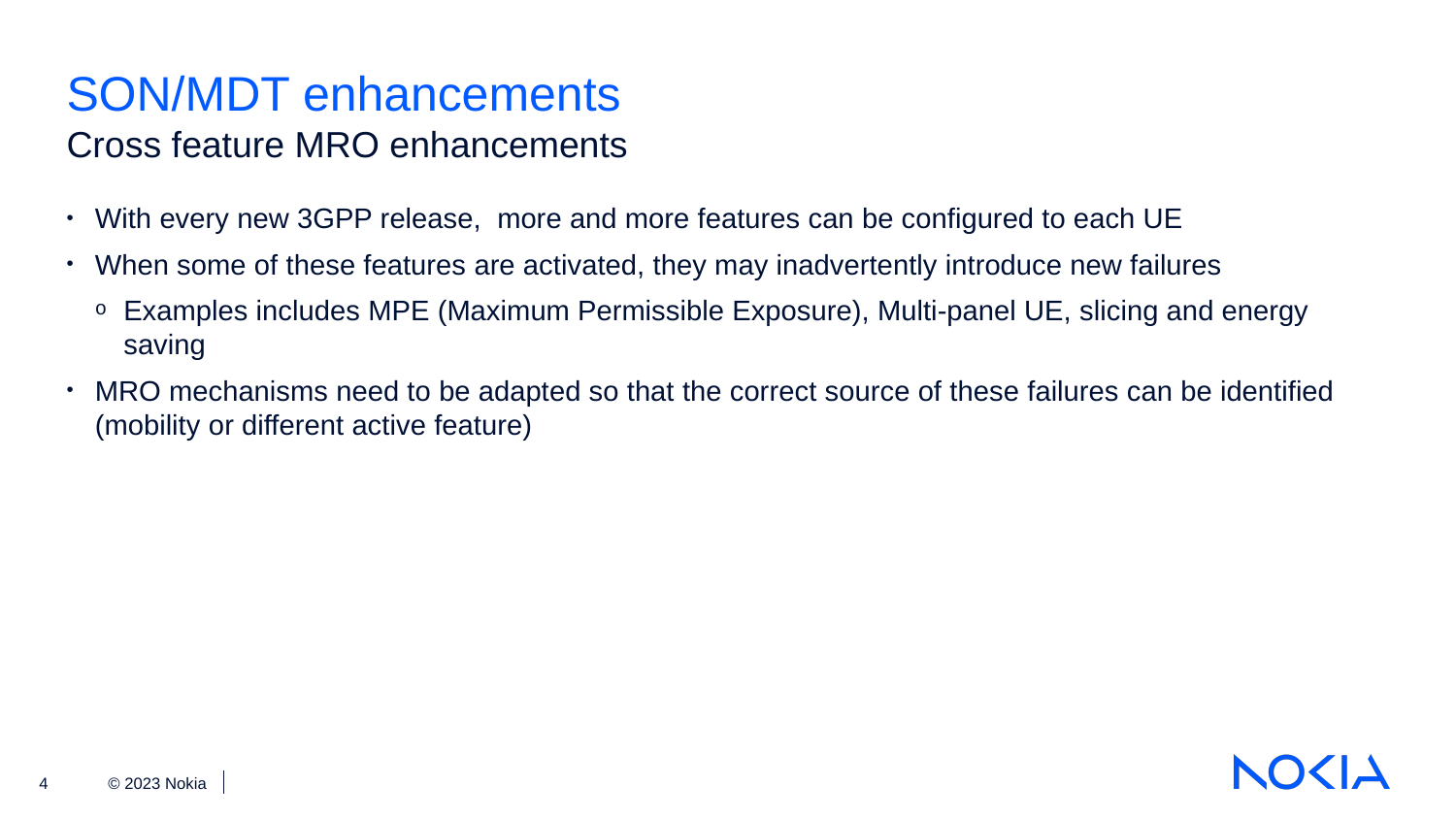

SON/MDT enhancements
Cross feature MRO enhancements
With every new 3GPP release,  more and more features can be configured to each UE
When some of these features are activated, they may inadvertently introduce new failures
Examples includes MPE (Maximum Permissible Exposure), Multi-panel UE, slicing and energy saving
MRO mechanisms need to be adapted so that the correct source of these failures can be identified  (mobility or different active feature)